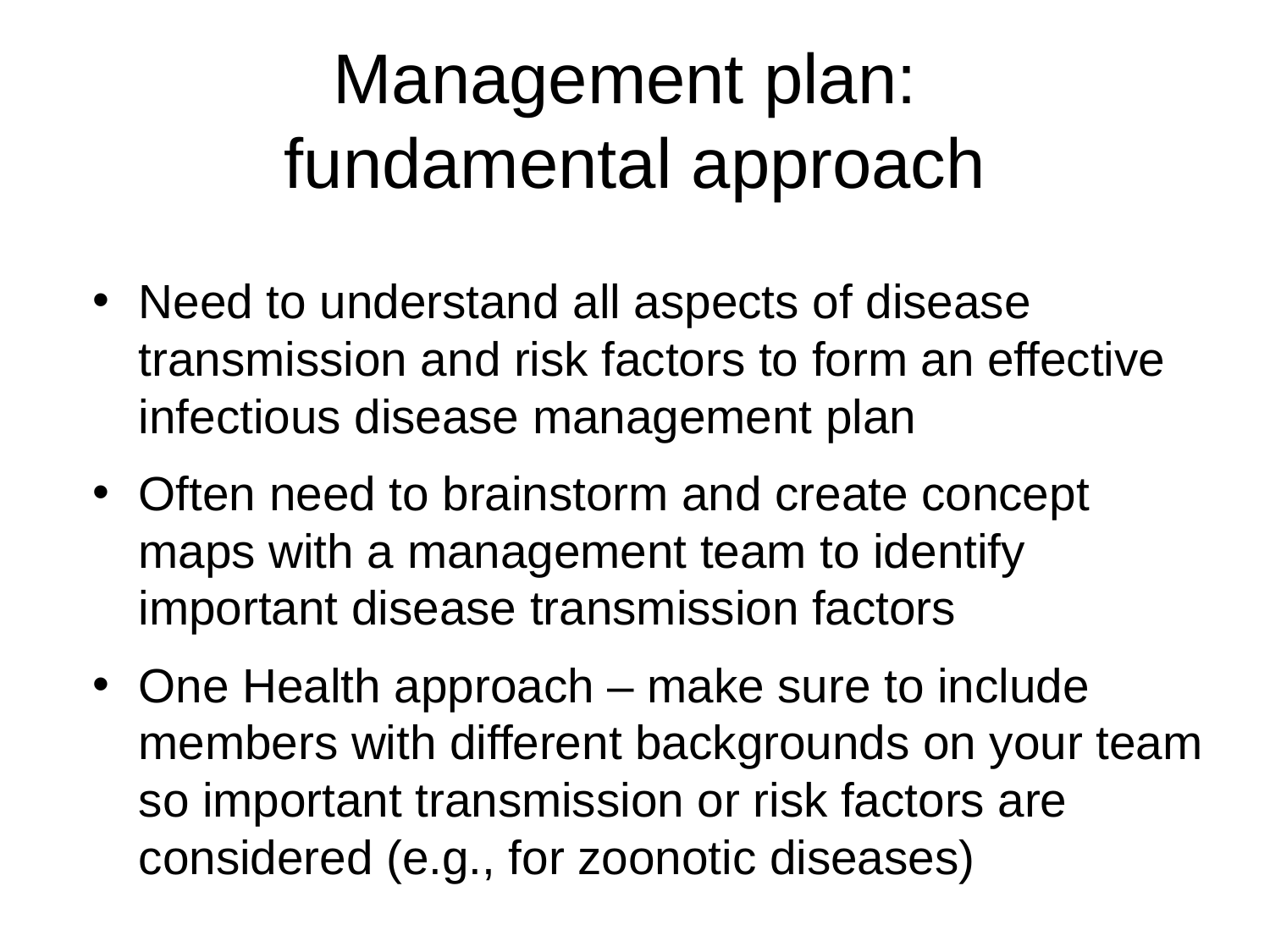

# Management plan: fundamental approach
Need to understand all aspects of disease transmission and risk factors to form an effective infectious disease management plan
Often need to brainstorm and create concept maps with a management team to identify important disease transmission factors
One Health approach – make sure to include members with different backgrounds on your team so important transmission or risk factors are considered (e.g., for zoonotic diseases)